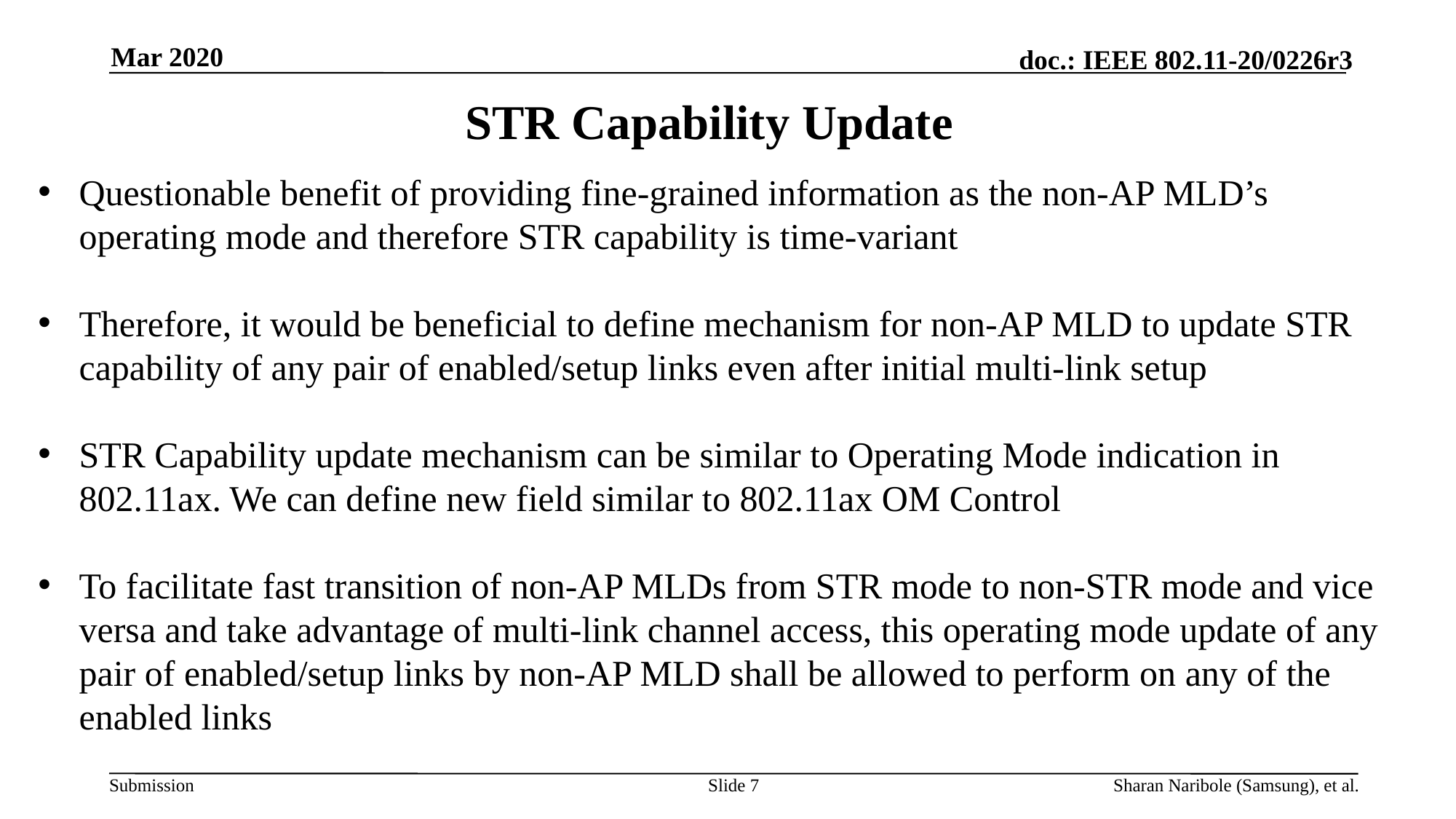

Mar 2020
# STR Capability Update
Questionable benefit of providing fine-grained information as the non-AP MLD’s operating mode and therefore STR capability is time-variant

Therefore, it would be beneficial to define mechanism for non-AP MLD to update STR capability of any pair of enabled/setup links even after initial multi-link setup

STR Capability update mechanism can be similar to Operating Mode indication in 802.11ax. We can define new field similar to 802.11ax OM Control

To facilitate fast transition of non-AP MLDs from STR mode to non-STR mode and vice versa and take advantage of multi-link channel access, this operating mode update of any pair of enabled/setup links by non-AP MLD shall be allowed to perform on any of the enabled links

Slide 7
Sharan Naribole (Samsung), et al.